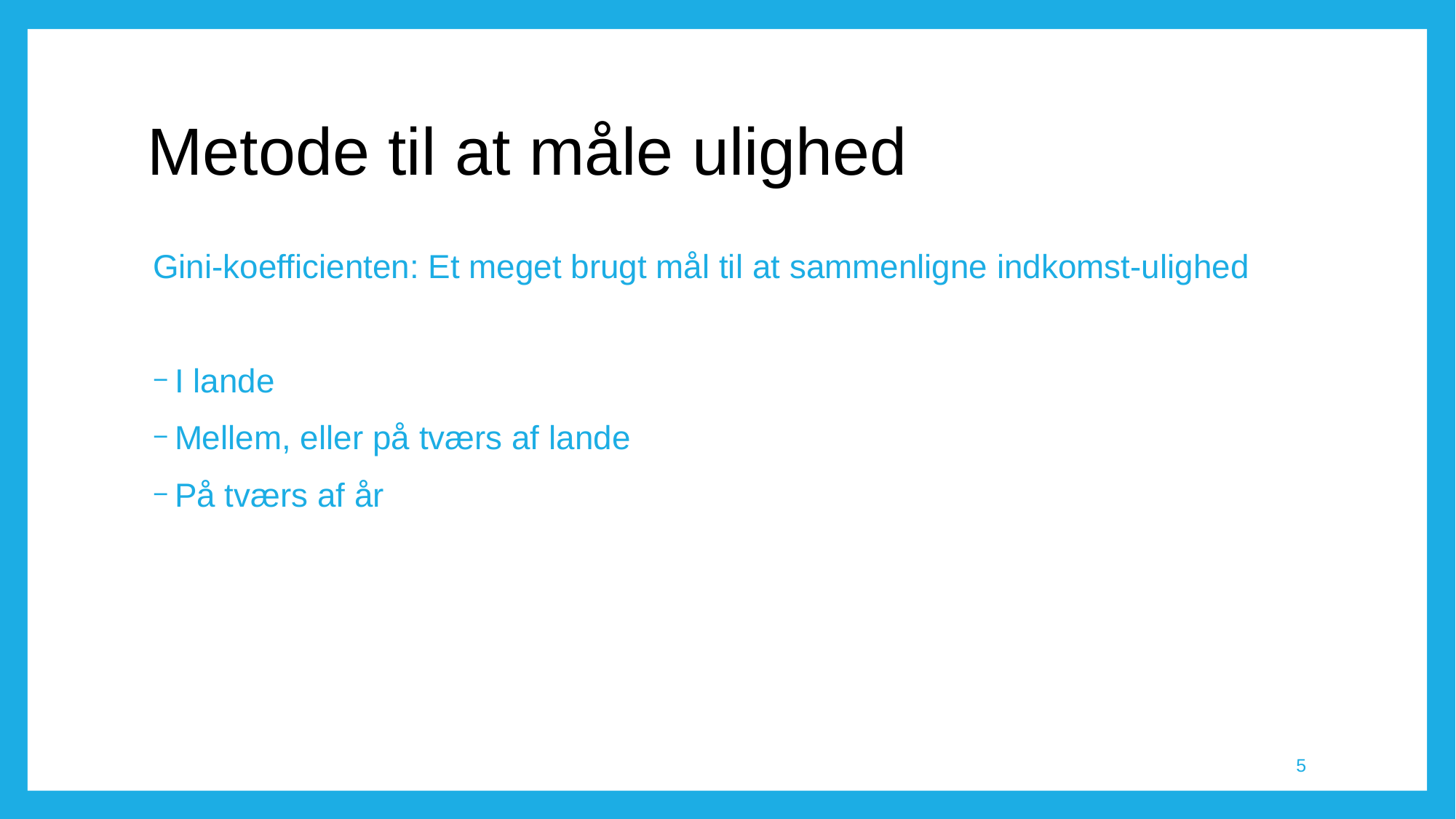

# Metode til at måle ulighed
Gini-koefficienten: Et meget brugt mål til at sammenligne indkomst-ulighed

I lande
Mellem, eller på tværs af lande
På tværs af år
5